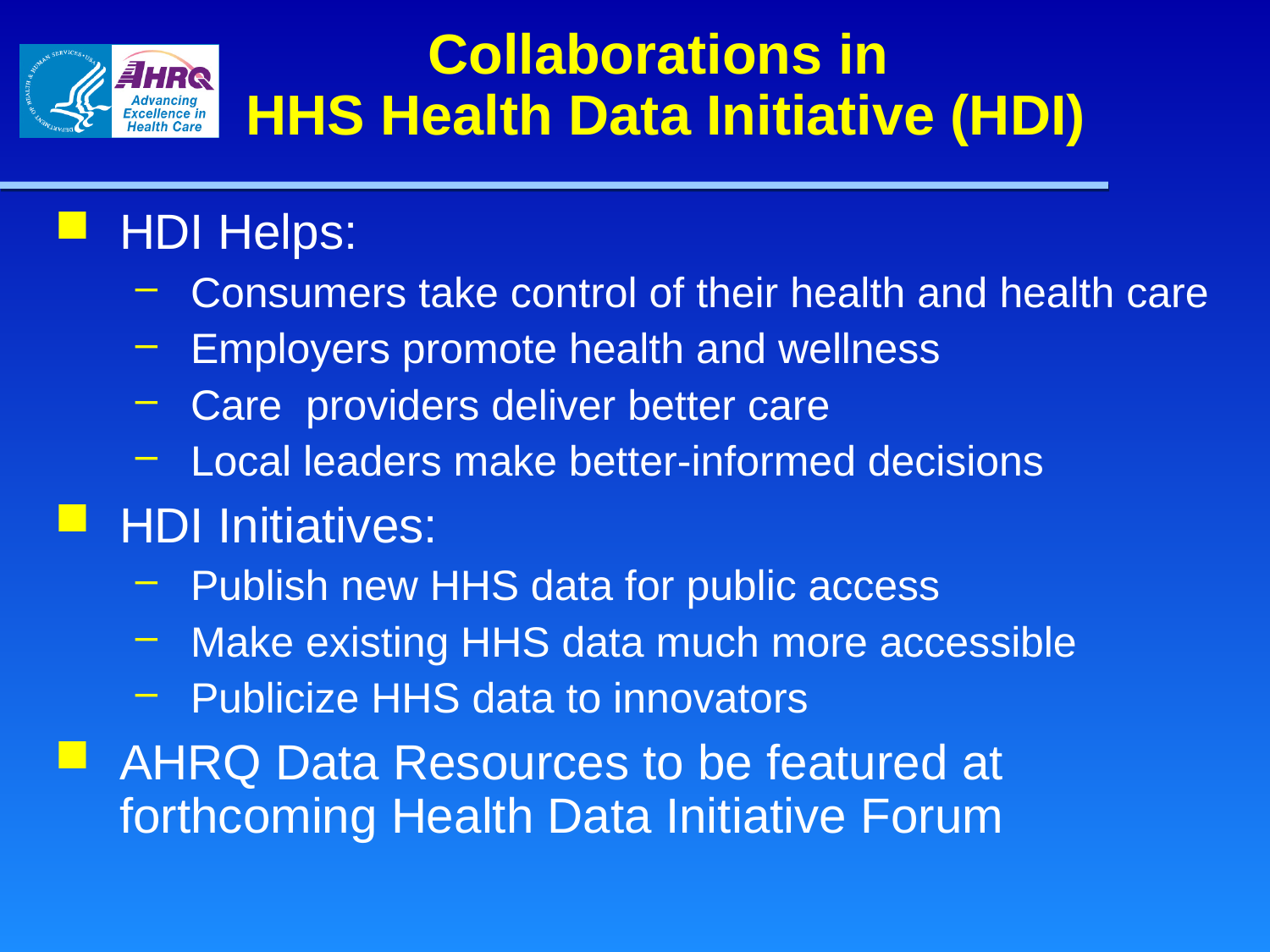

# Collaborations in HHS Health Data Initiative (HDI)
HDI Helps:
Consumers take control of their health and health care
Employers promote health and wellness
Care  providers deliver better care
Local leaders make better-informed decisions
HDI Initiatives:
Publish new HHS data for public access
Make existing HHS data much more accessible
Publicize HHS data to innovators
AHRQ Data Resources to be featured at forthcoming Health Data Initiative Forum